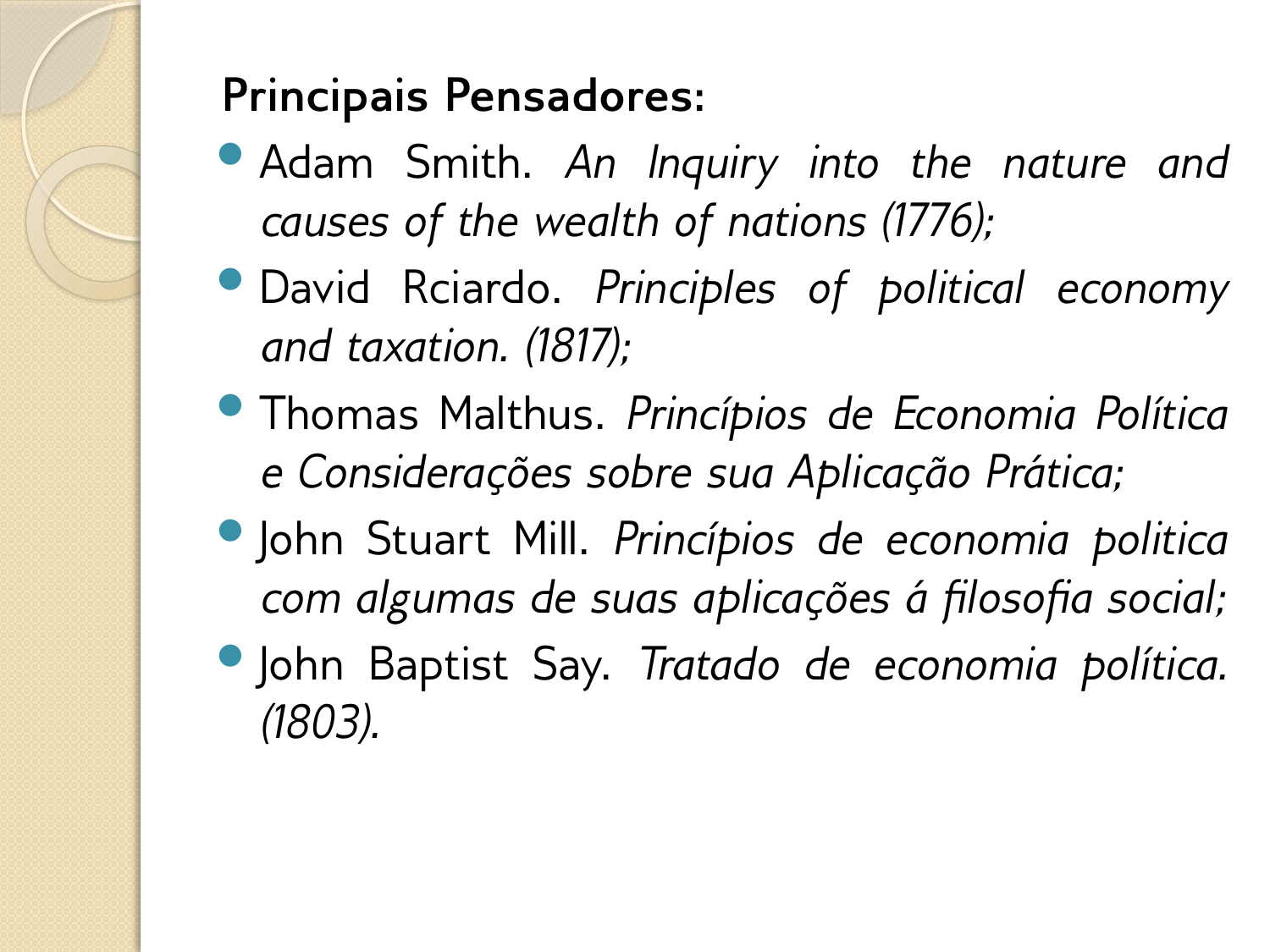

Principais Pensadores:
Adam Smith. An Inquiry into the nature and causes of the wealth of nations (1776);
David Rciardo. Principles of political economy and taxation. (1817);
Thomas Malthus. Princípios de Economia Política e Considerações sobre sua Aplicação Prática;
John Stuart Mill. Princípios de economia politica com algumas de suas aplicações á filosofia social;
John Baptist Say. Tratado de economia política. (1803).